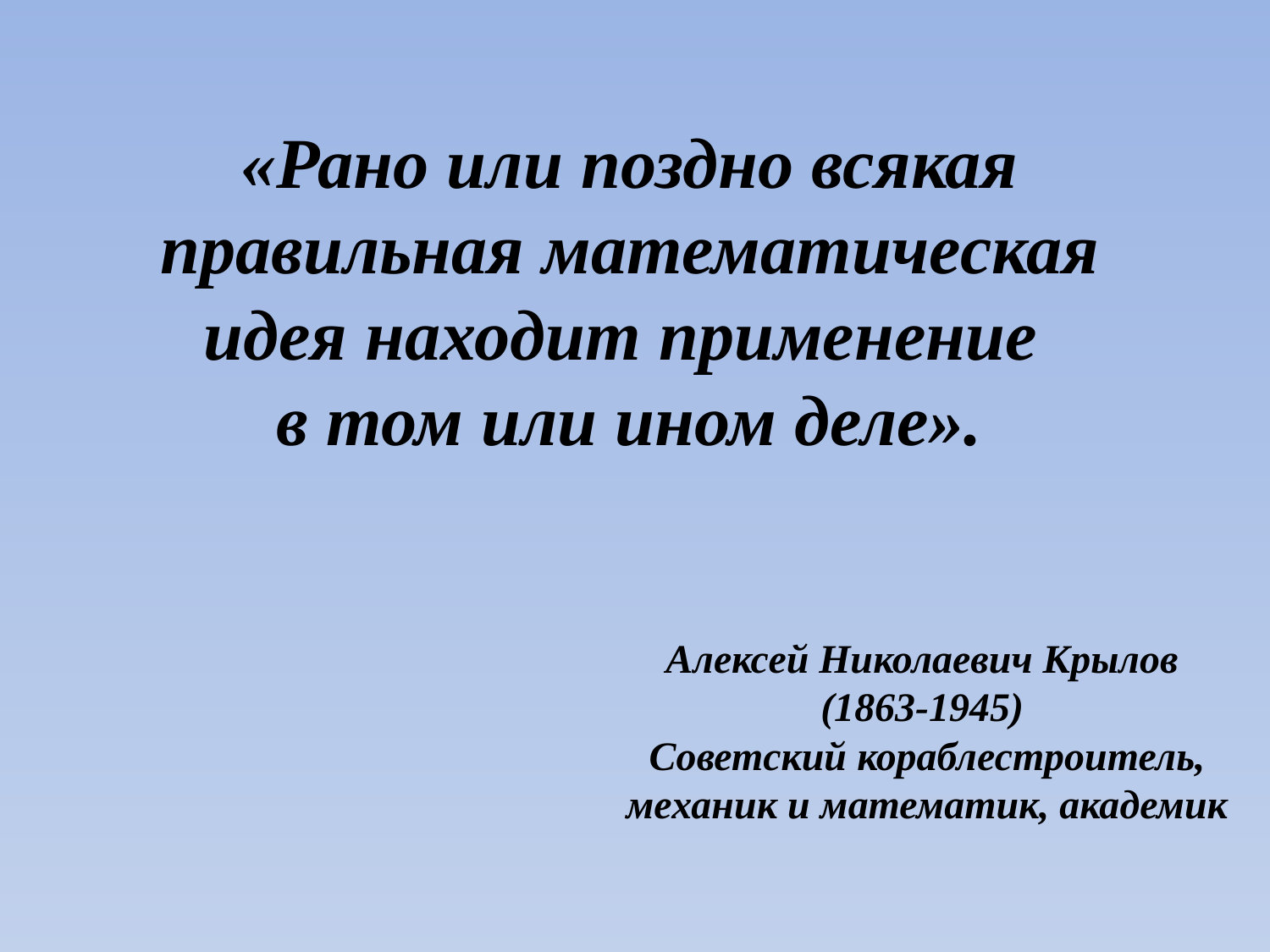

# «Рано или поздно всякая правильная математическая идея находит применение в том или ином деле».
Алексей Николаевич Крылов  (1863-1945)
Советский кораблестроитель, механик и математик, академик